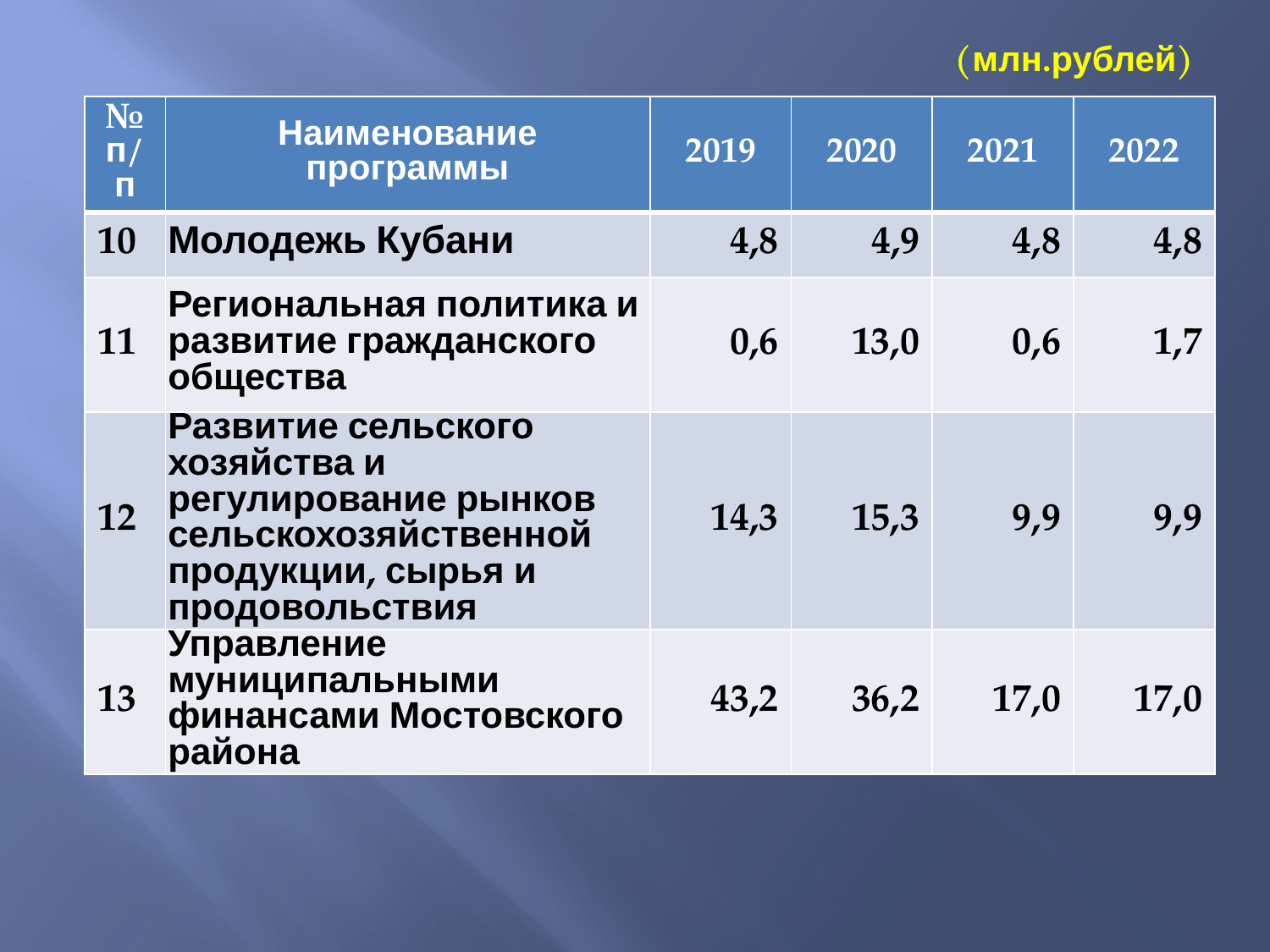

# (млн.рублей)
| № п/п | Наименование программы | 2019 | 2020 | 2021 | 2022 |
| --- | --- | --- | --- | --- | --- |
| 10 | Молодежь Кубани | 4,8 | 4,9 | 4,8 | 4,8 |
| 11 | Региональная политика и развитие гражданского общества | 0,6 | 13,0 | 0,6 | 1,7 |
| 12 | Развитие сельского хозяйства и регулирование рынков сельскохозяйственной продукции, сырья и продовольствия | 14,3 | 15,3 | 9,9 | 9,9 |
| 13 | Управление муниципальными финансами Мостовского района | 43,2 | 36,2 | 17,0 | 17,0 |